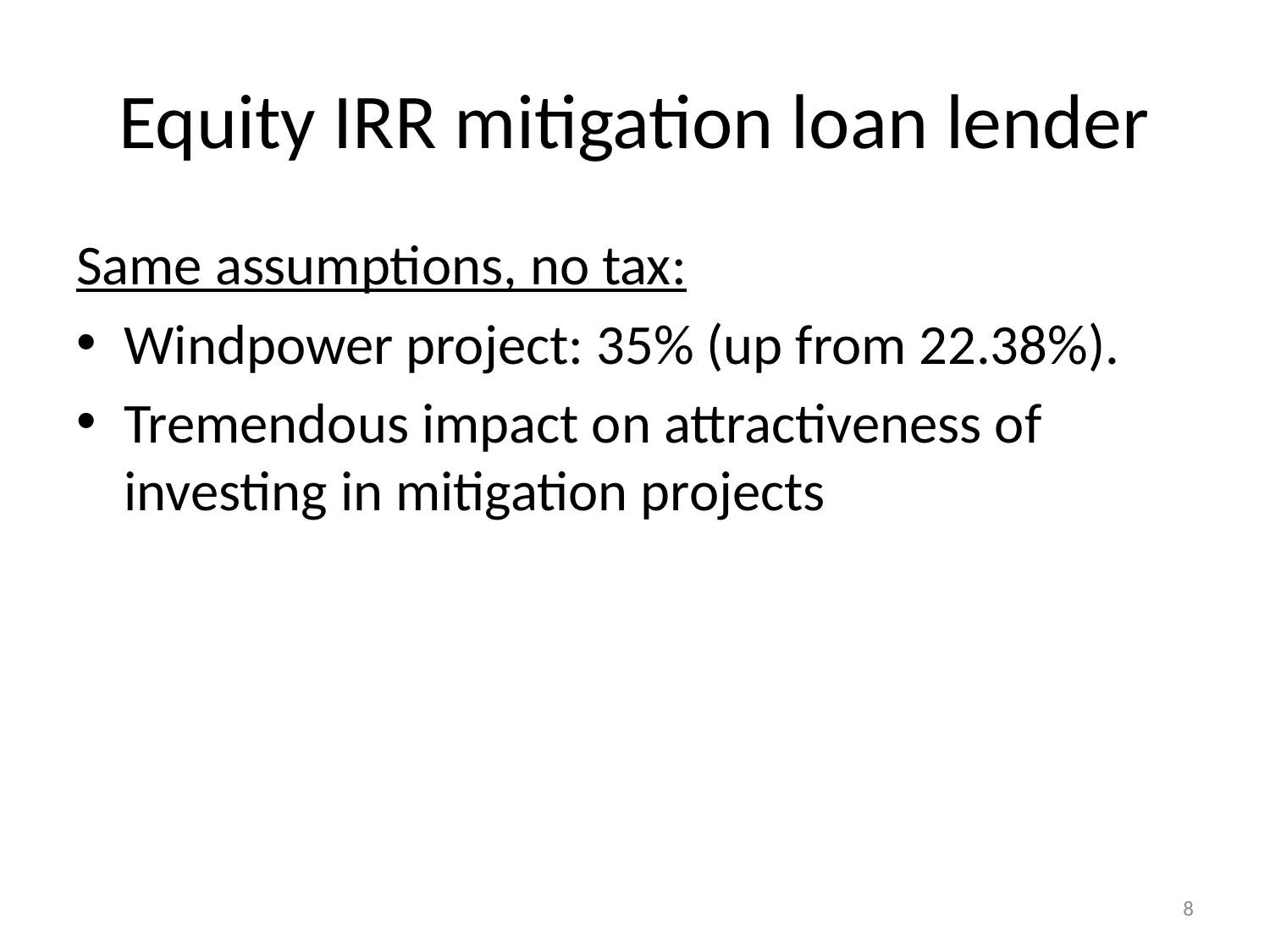

# Equity IRR mitigation loan lender
Same assumptions, no tax:
Windpower project: 35% (up from 22.38%).
Tremendous impact on attractiveness of investing in mitigation projects
8